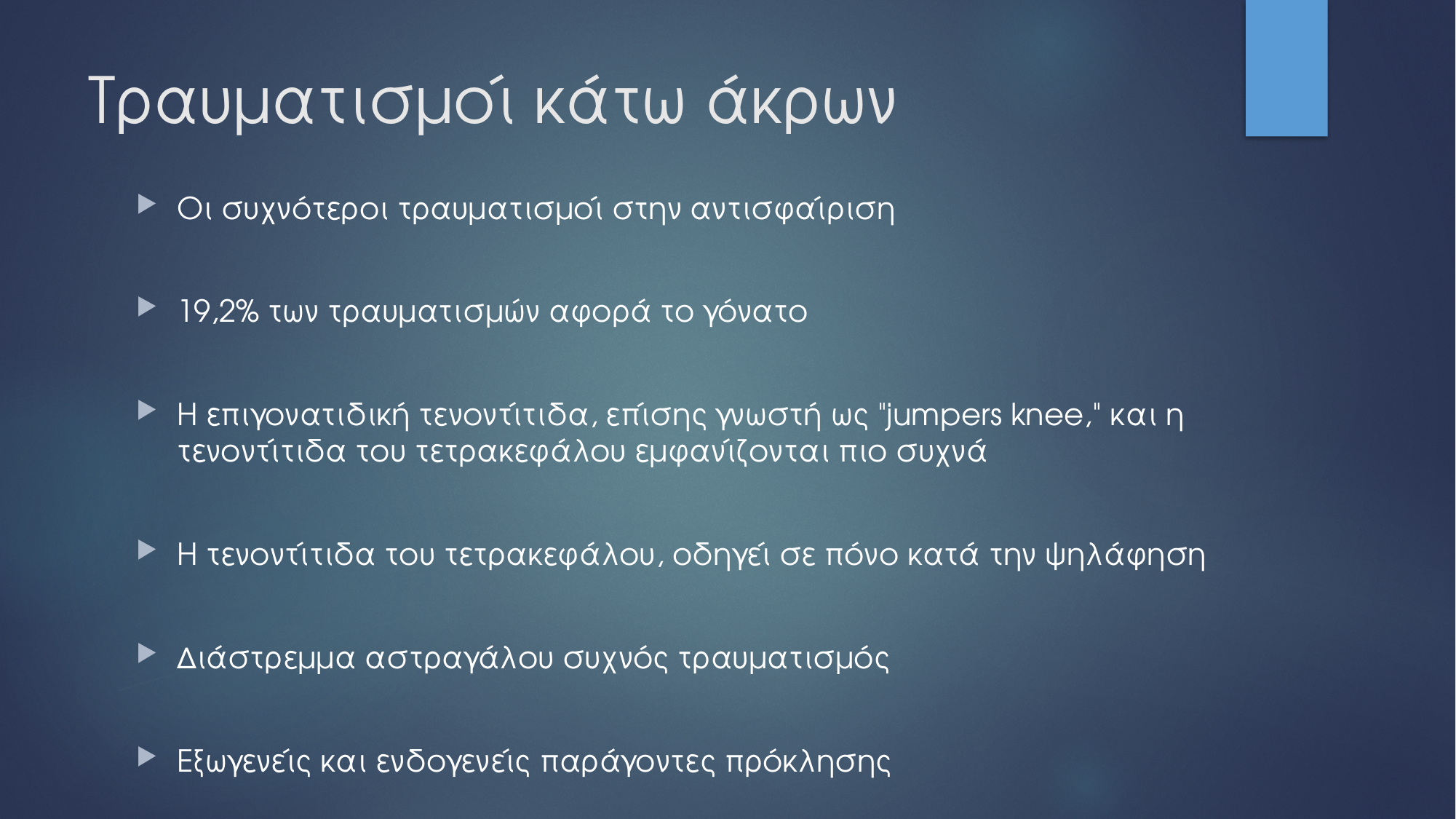

# Τραυματισμοί κάτω άκρων
Οι συχνότεροι τραυματισμοί στην αντισφαίριση

19,2% των τραυματισμών αφορά το γόνατο

Η επιγονατιδική τενοντίτιδα, επίσης γνωστή ως "jumpers knee," και η τενοντίτιδα του τετρακεφάλου εμφανίζονται πιο συχνά

Η τενοντίτιδα του τετρακεφάλου, οδηγεί σε πόνο κατά την ψηλάφηση

Διάστρεμμα αστραγάλου συχνός τραυματισμός

Εξωγενείς και ενδογενείς παράγοντες πρόκλησης